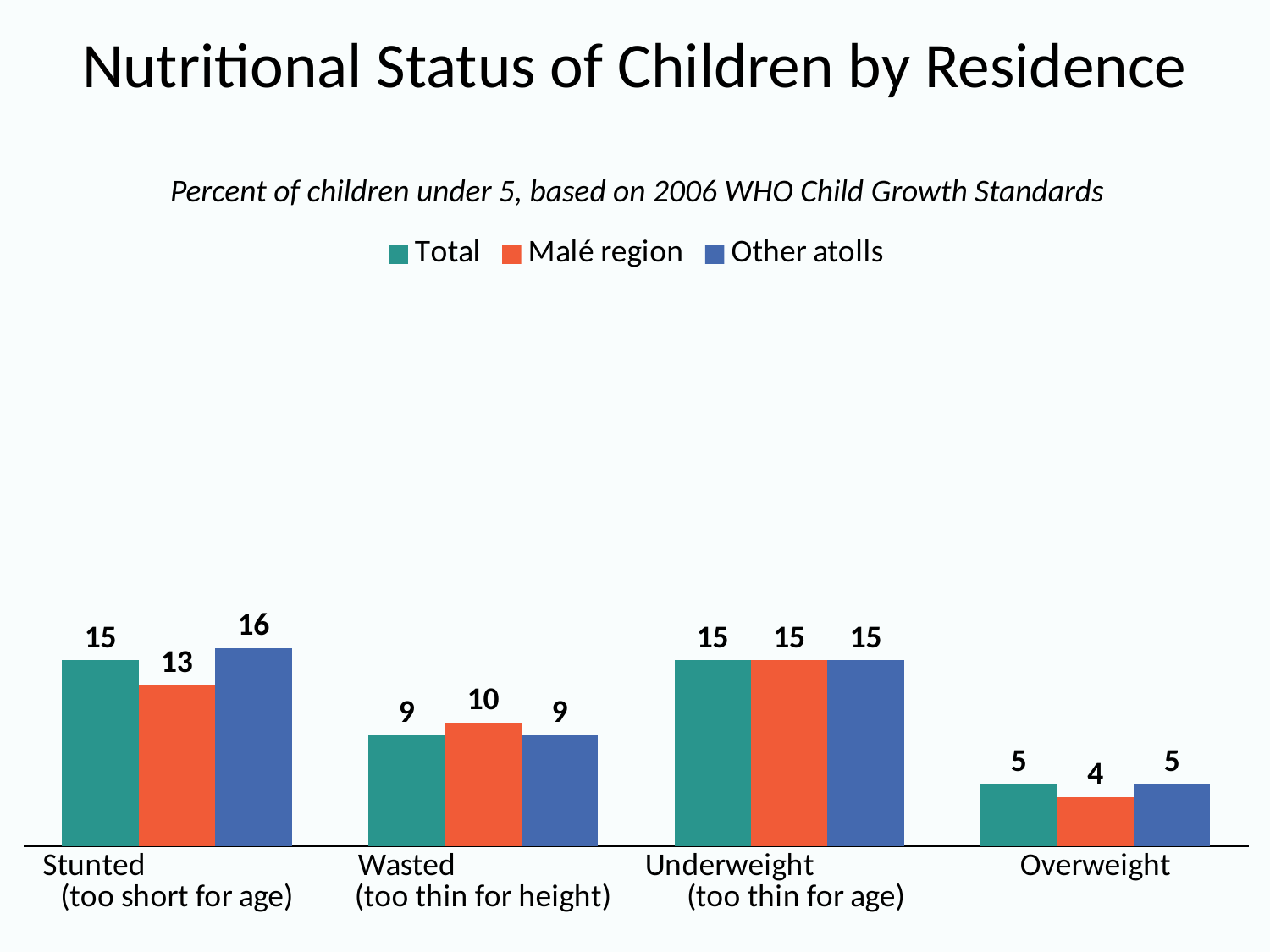

# Nutritional Status of Children by Residence
Percent of children under 5, based on 2006 WHO Child Growth Standards

### Chart

| Category | Total | Malé region | Other atolls |
|---|---|---|---|
| Stunted                          (too short for age) | 15.0 | 13.0 | 16.0 |
| Wasted                        (too thin for height) | 9.0 | 10.0 | 9.0 |
| Underweight                     (too thin for age) | 15.0 | 15.0 | 15.0 |
| Overweight | 5.0 | 4.0 | 5.0 |